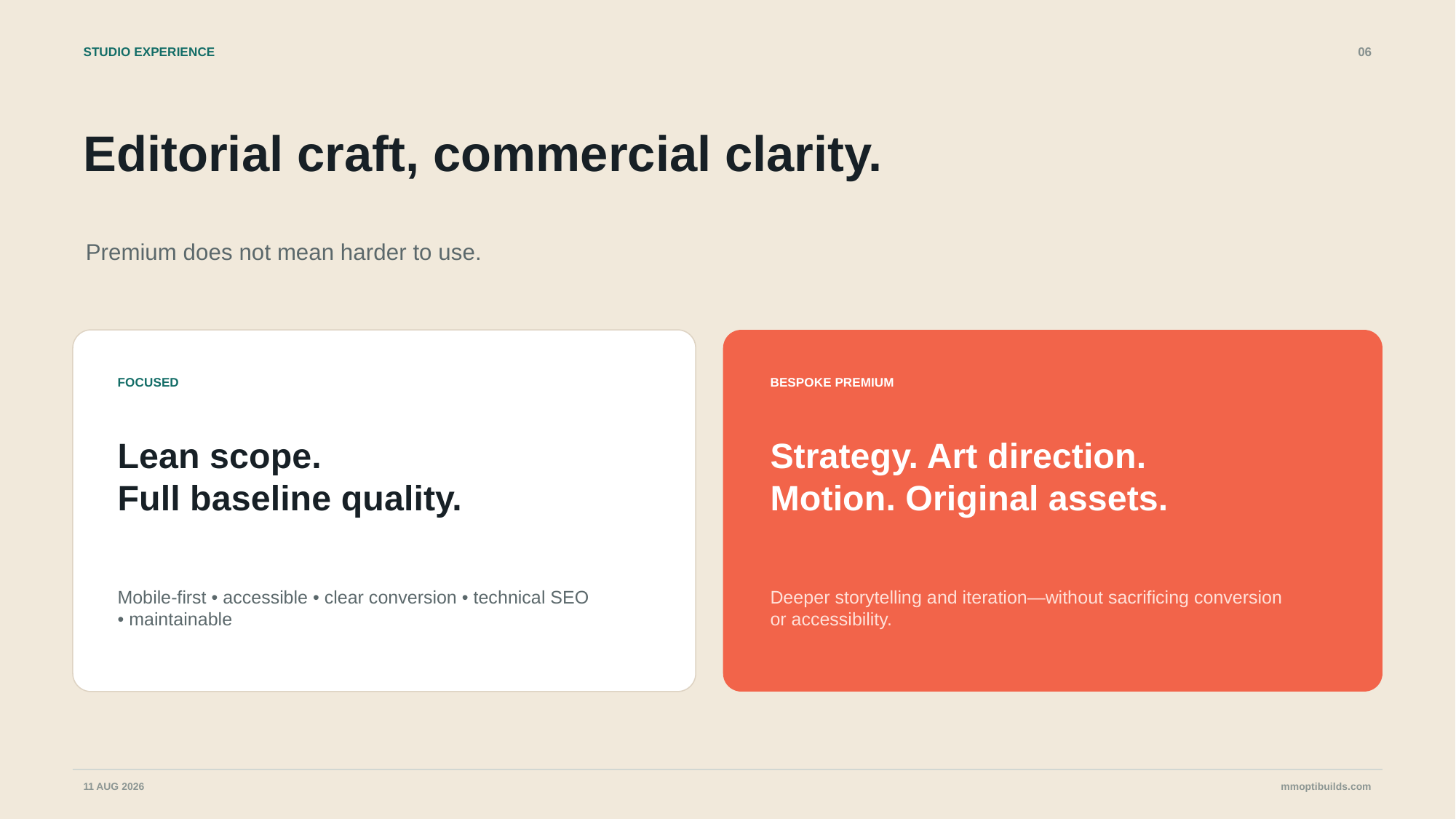

STUDIO EXPERIENCE
06
Editorial craft, commercial clarity.
Premium does not mean harder to use.

FOCUSED
BESPOKE PREMIUM
Lean scope.
Full baseline quality.
Strategy. Art direction.
Motion. Original assets.
Mobile-first • accessible • clear conversion • technical SEO • maintainable
Deeper storytelling and iteration—without sacrificing conversion or accessibility.

11 AUG 2026
mmoptibuilds.com